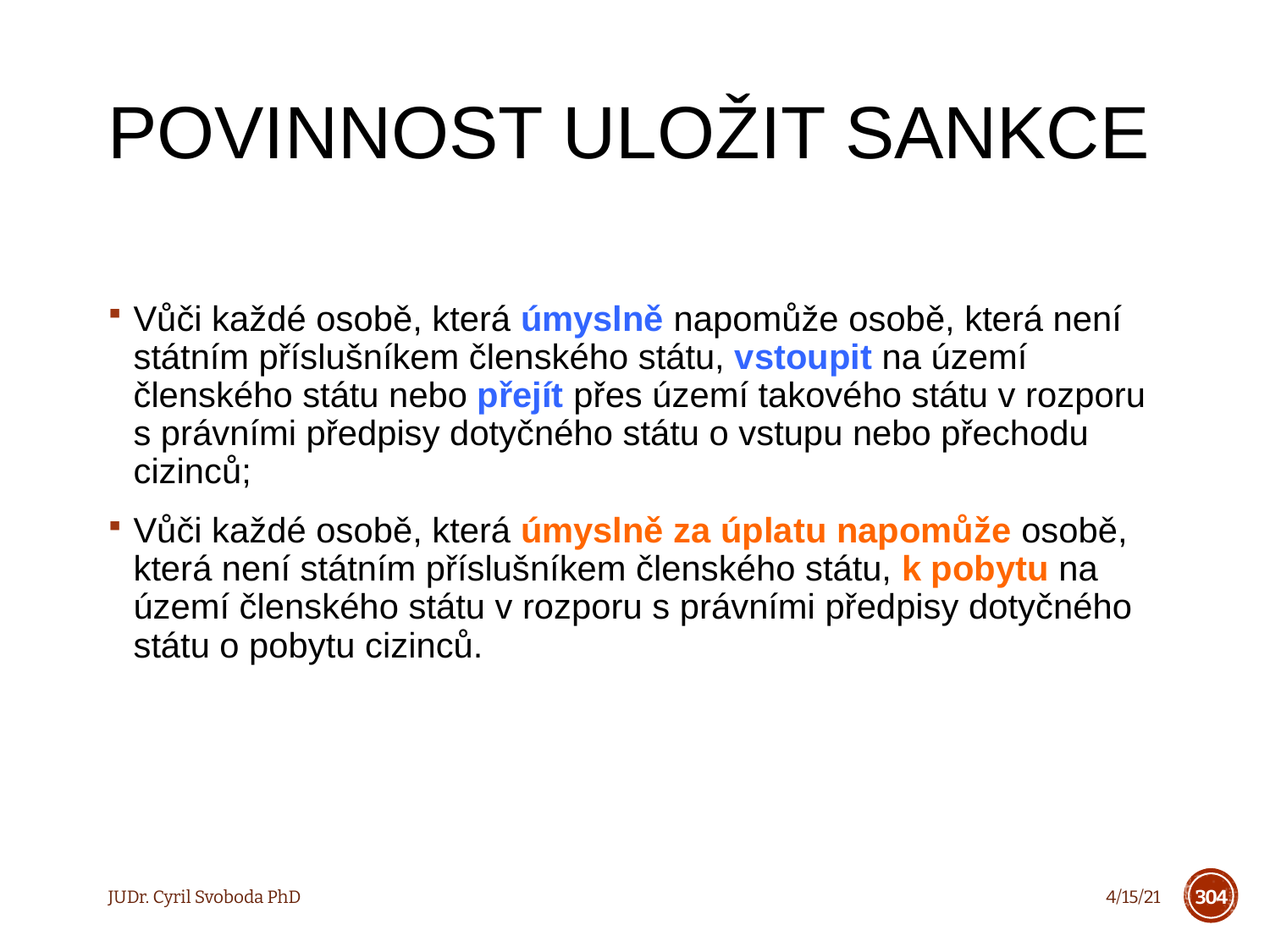

# Povinnost uložit sankce
Vůči každé osobě, která úmyslně napomůže osobě, která není státním příslušníkem členského státu, vstoupit na území členského státu nebo přejít přes území takového státu v rozporu s právními předpisy dotyčného státu o vstupu nebo přechodu cizinců;
Vůči každé osobě, která úmyslně za úplatu napomůže osobě, která není státním příslušníkem členského státu, k pobytu na území členského státu v rozporu s právními předpisy dotyčného státu o pobytu cizinců.

JUDr. Cyril Svoboda PhD
4/15/21
304